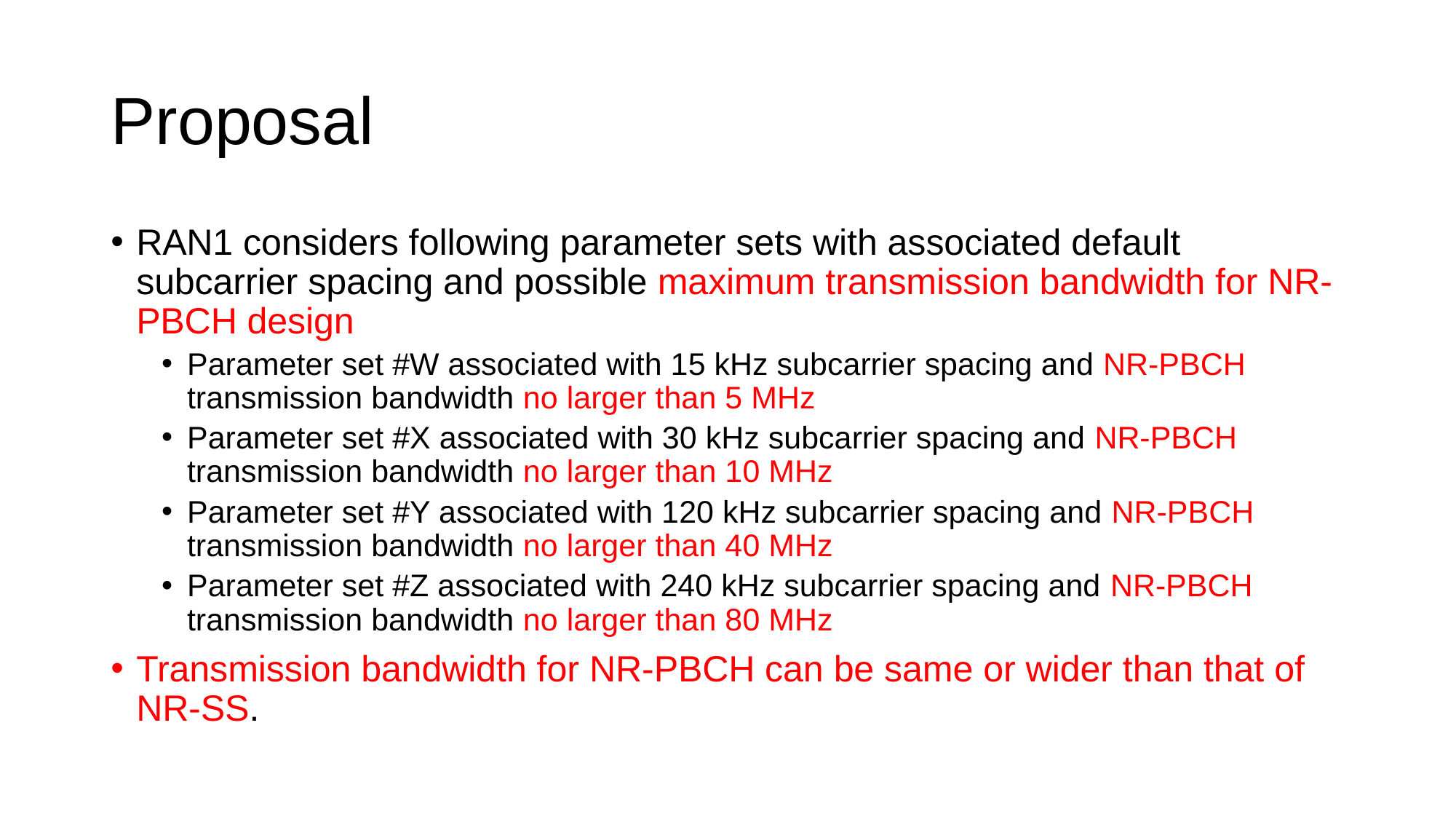

# Proposal
RAN1 considers following parameter sets with associated default subcarrier spacing and possible maximum transmission bandwidth for NR-PBCH design
Parameter set #W associated with 15 kHz subcarrier spacing and NR-PBCH transmission bandwidth no larger than 5 MHz
Parameter set #X associated with 30 kHz subcarrier spacing and NR-PBCH transmission bandwidth no larger than 10 MHz
Parameter set #Y associated with 120 kHz subcarrier spacing and NR-PBCH transmission bandwidth no larger than 40 MHz
Parameter set #Z associated with 240 kHz subcarrier spacing and NR-PBCH transmission bandwidth no larger than 80 MHz
Transmission bandwidth for NR-PBCH can be same or wider than that of NR-SS.